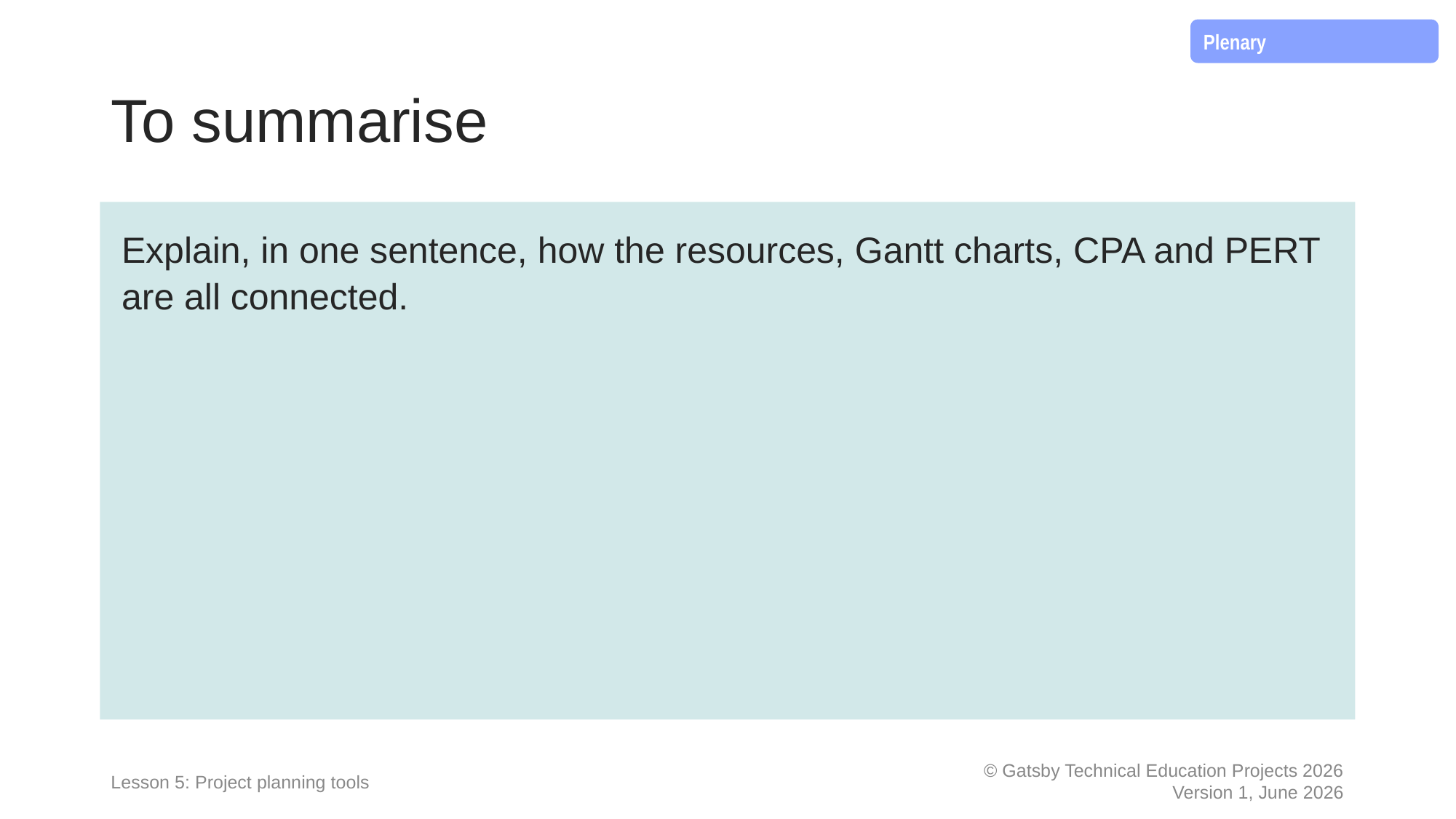

Plenary
To summarise
Explain, in one sentence, how the resources, Gantt charts, CPA and PERT are all connected.

Lesson 5: Project planning tools